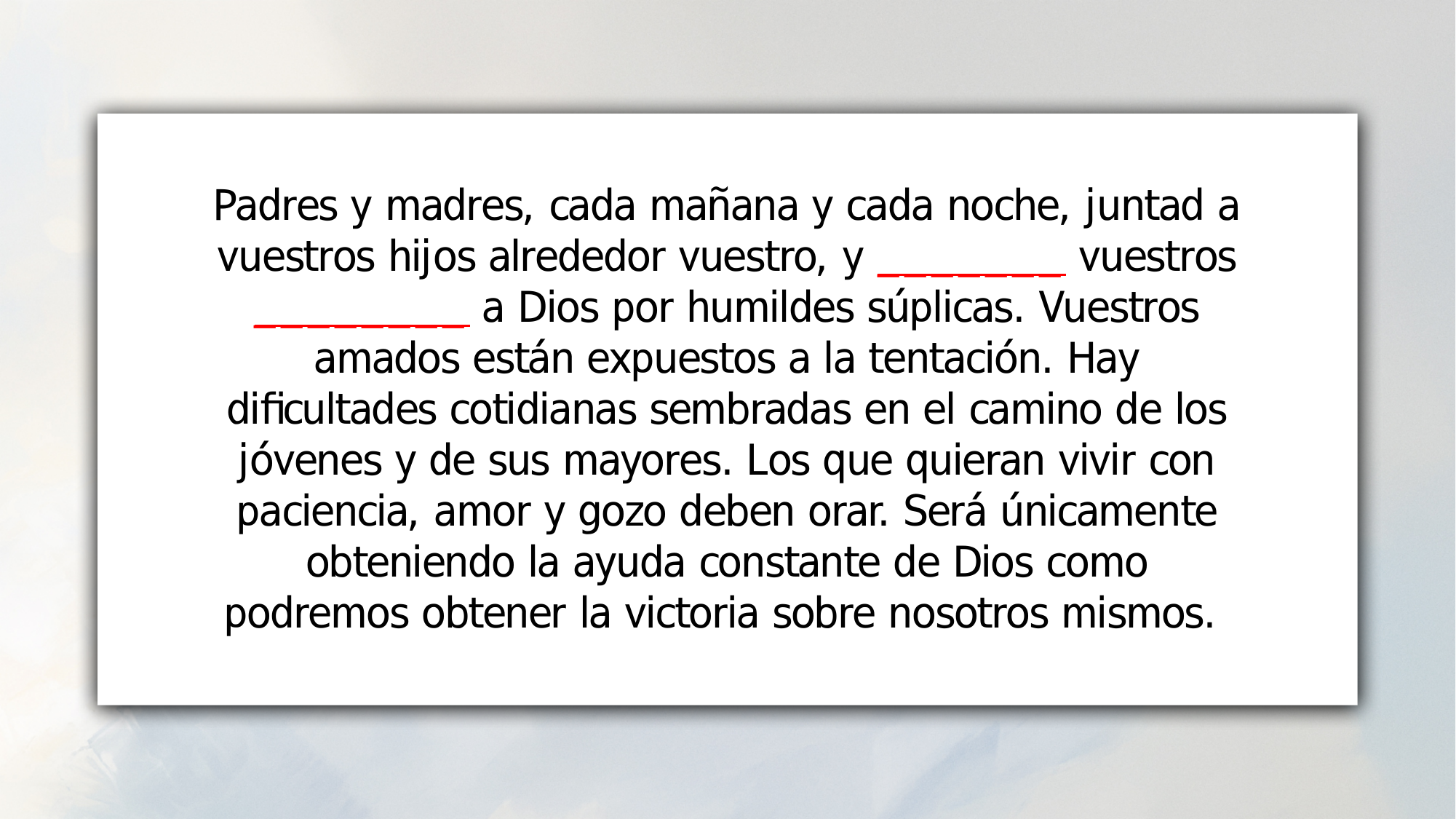

Padres y madres, cada mañana y cada noche, juntad a vuestros hijos alrededor vuestro, y _______ vuestros ________ a Dios por humildes súplicas. Vuestros amados están expuestos a la tentación. Hay dificultades cotidianas sembradas en el camino de los jóvenes y de sus mayores. Los que quieran vivir con paciencia, amor y gozo deben orar. Será únicamente obteniendo la ayuda constante de Dios como podremos obtener la victoria sobre nosotros mismos.